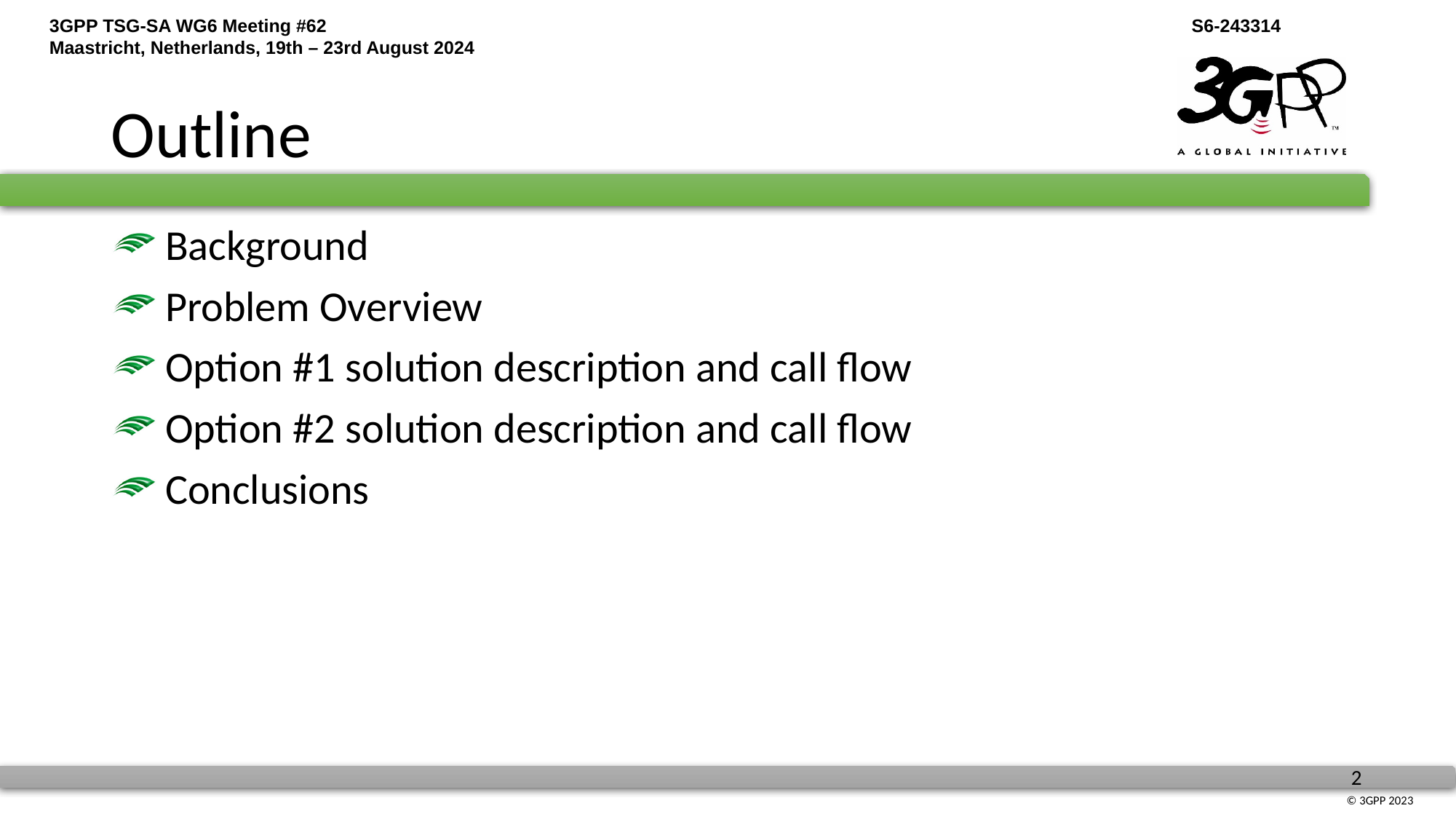

# Outline
 Background
 Problem Overview
 Option #1 solution description and call flow
 Option #2 solution description and call flow
 Conclusions